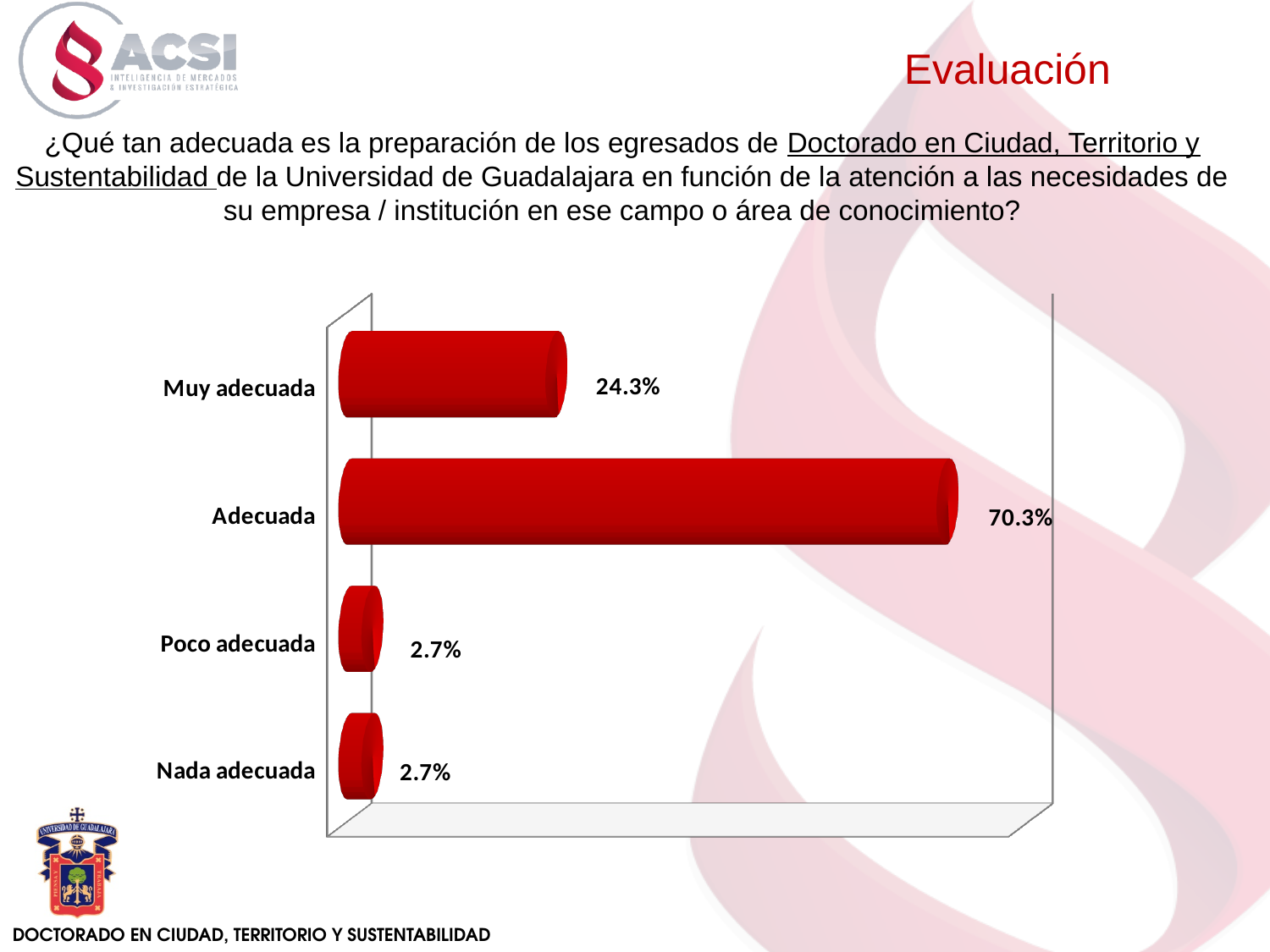

Evaluación
¿Qué tan adecuada es la preparación de los egresados de Doctorado en Ciudad, Territorio y Sustentabilidad de la Universidad de Guadalajara en función de la atención a las necesidades de su empresa / institución en ese campo o área de conocimiento?

[unsupported chart]